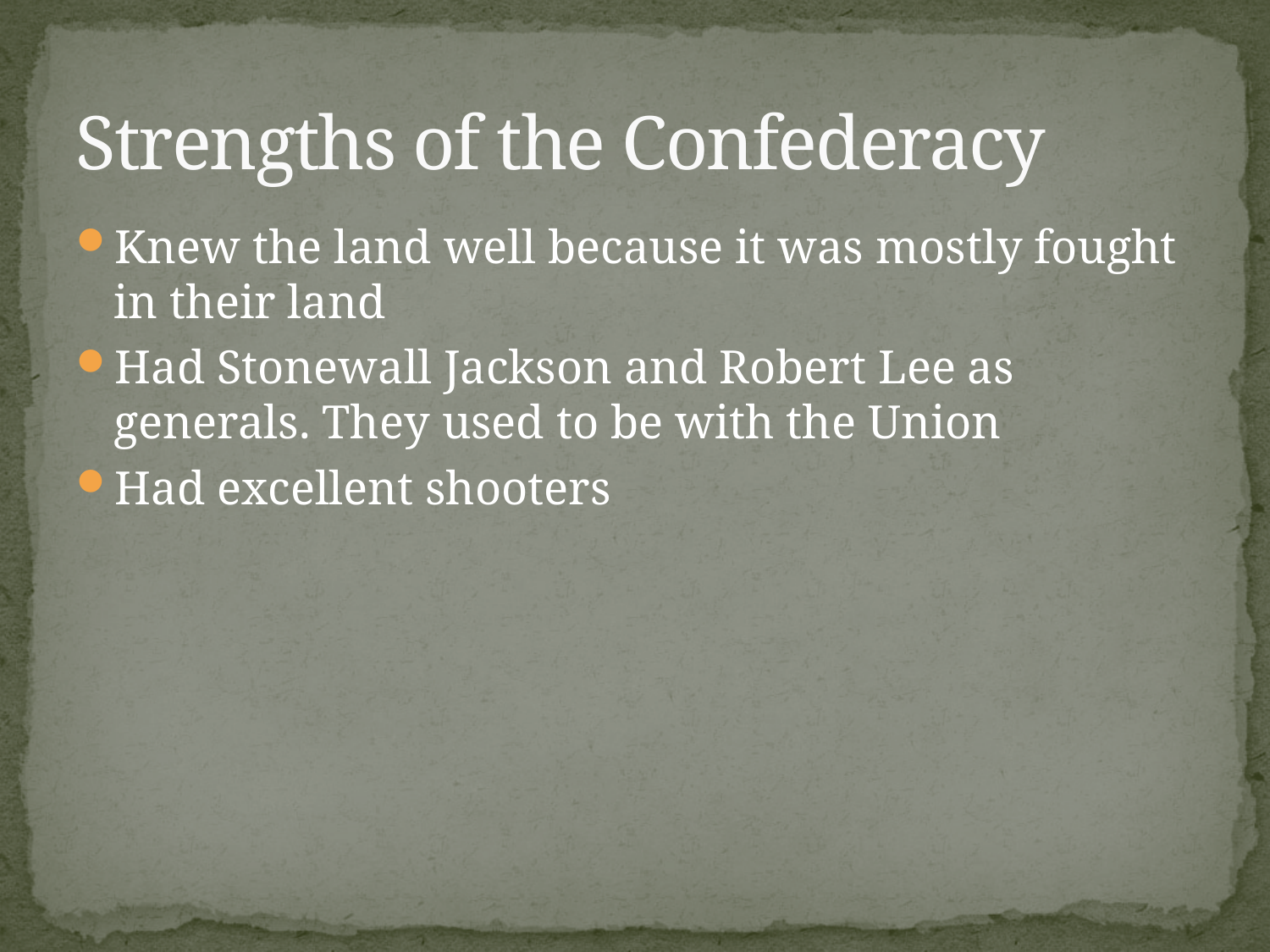

# Strengths of the Confederacy
Knew the land well because it was mostly fought in their land
Had Stonewall Jackson and Robert Lee as generals. They used to be with the Union
Had excellent shooters